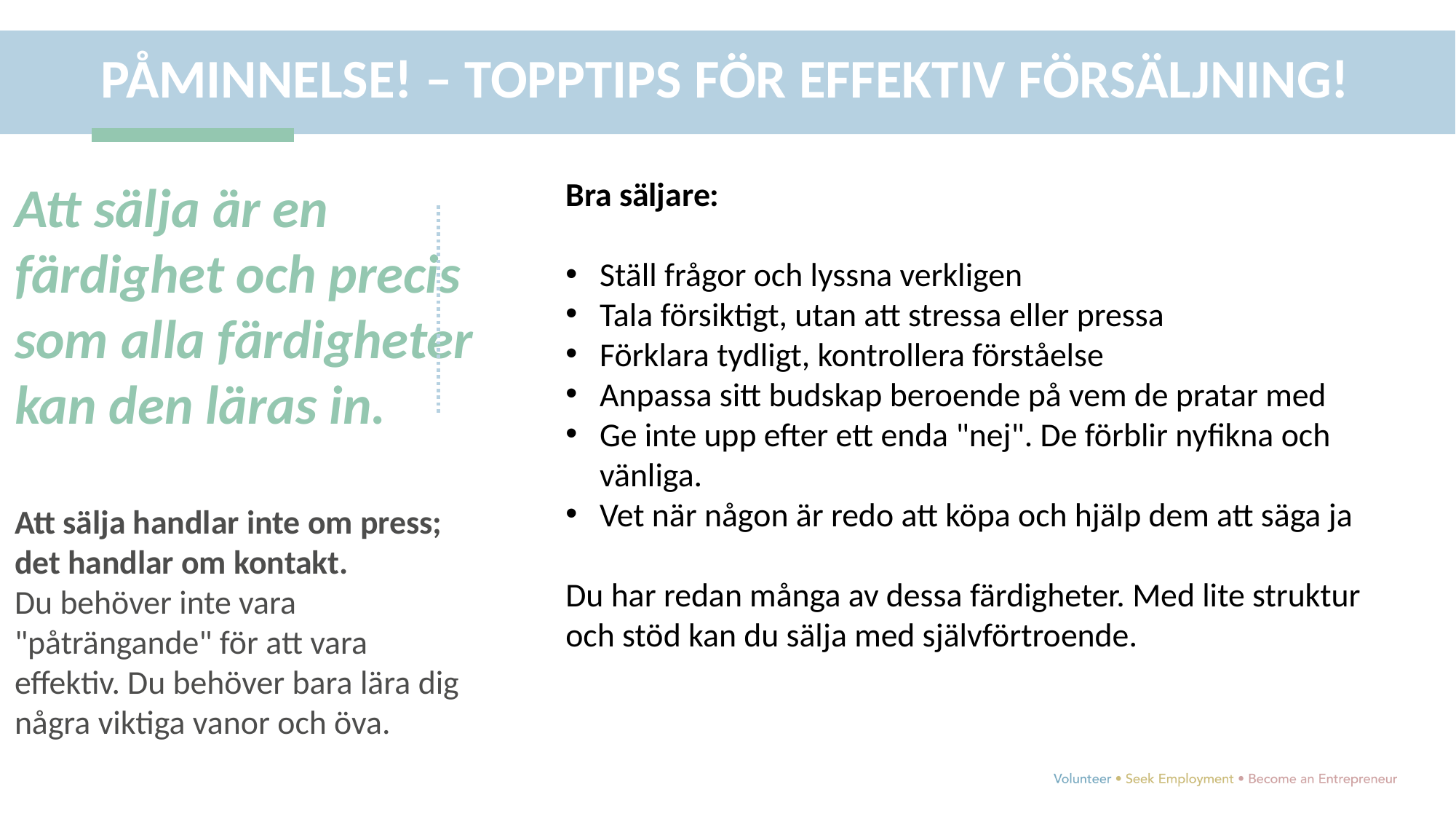

PÅMINNELSE! – TOPPTIPS FÖR EFFEKTIV FÖRSÄLJNING!
Bra säljare:

Ställ frågor och lyssna verkligen
Tala försiktigt, utan att stressa eller pressa
Förklara tydligt, kontrollera förståelse
Anpassa sitt budskap beroende på vem de pratar med
Ge inte upp efter ett enda "nej". De förblir nyfikna och vänliga.
Vet när någon är redo att köpa och hjälp dem att säga ja

Du har redan många av dessa färdigheter. Med lite struktur och stöd kan du sälja med självförtroende.
Att sälja är en färdighet och precis som alla färdigheter kan den läras in.

Att sälja handlar inte om press; det handlar om kontakt.
Du behöver inte vara "påträngande" för att vara effektiv. Du behöver bara lära dig några viktiga vanor och öva.